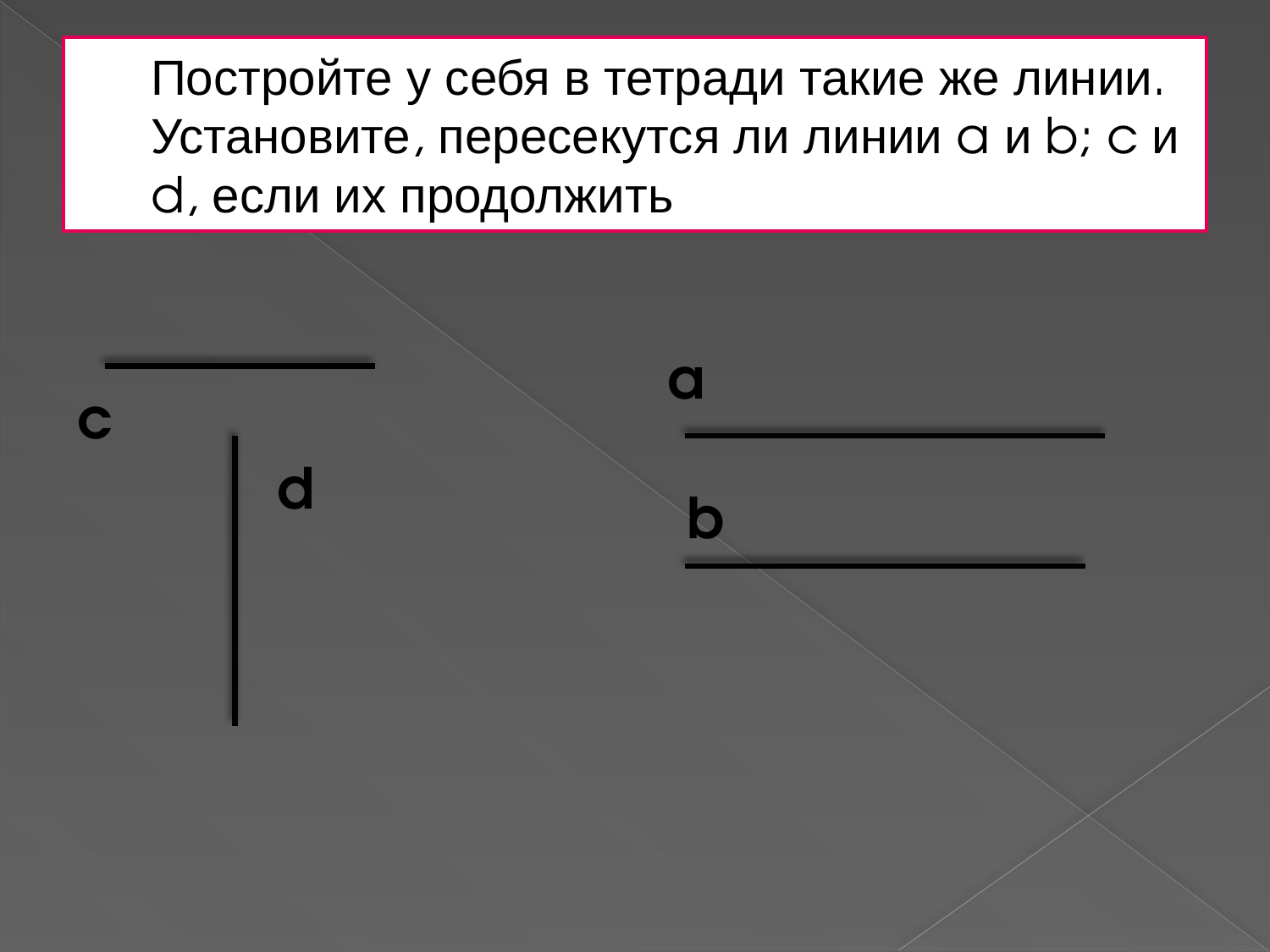

# Постройте у себя в тетради такие же линии. Установите, пересекутся ли линии a и b; c и d, если их продолжить
a
c
d
b